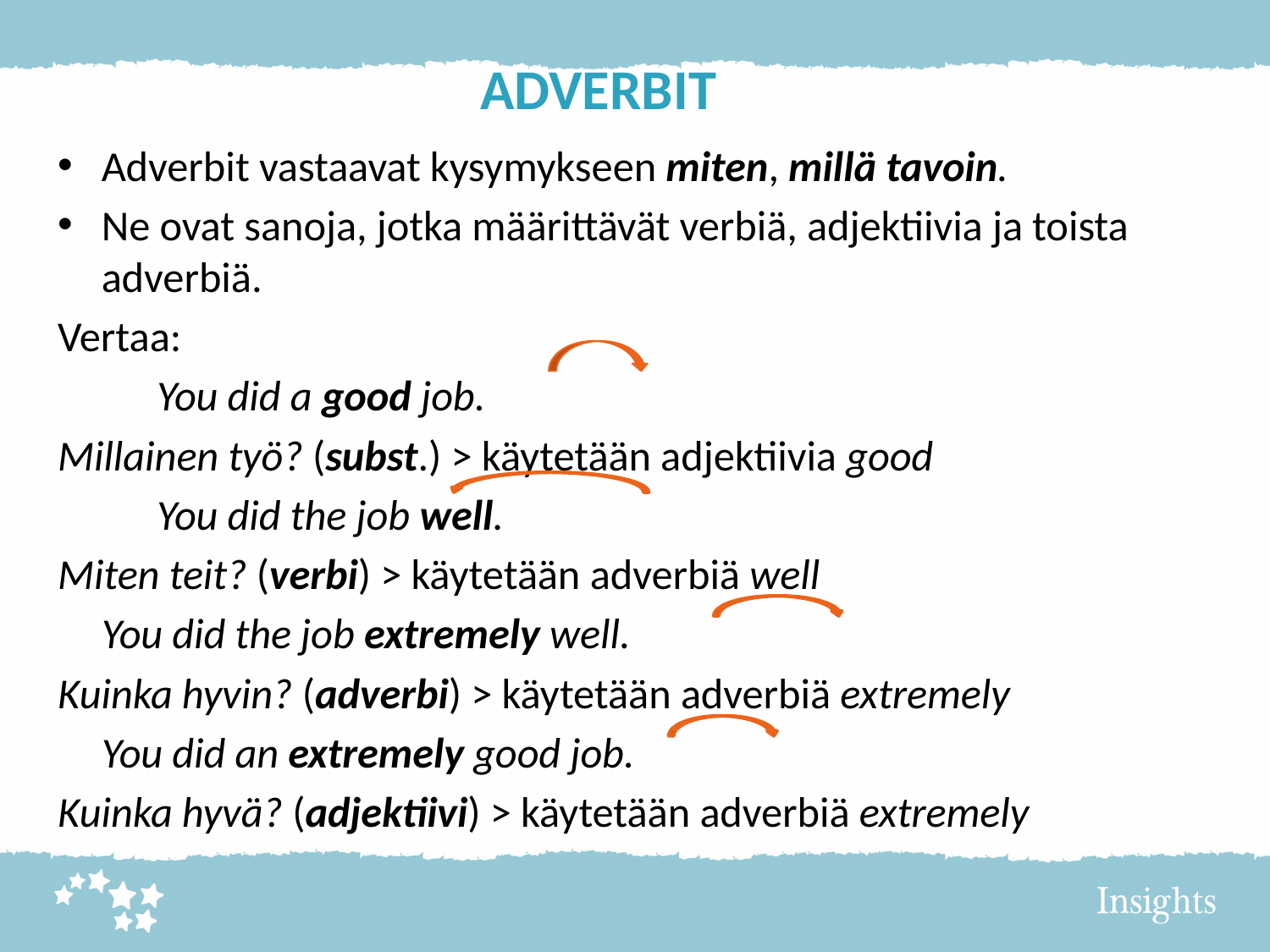

# ADVERBIT
Adverbit vastaavat kysymykseen miten, millä tavoin.
Ne ovat sanoja, jotka määrittävät verbiä, adjektiivia ja toista adverbiä.
Vertaa:
		You did a good job.
Millainen työ? (subst.) > käytetään adjektiivia good
		You did the job well.
Miten teit? (verbi) > käytetään adverbiä well
			You did the job extremely well.
Kuinka hyvin? (adverbi) > käytetään adverbiä extremely
			You did an extremely good job.
Kuinka hyvä? (adjektiivi) > käytetään adverbiä extremely